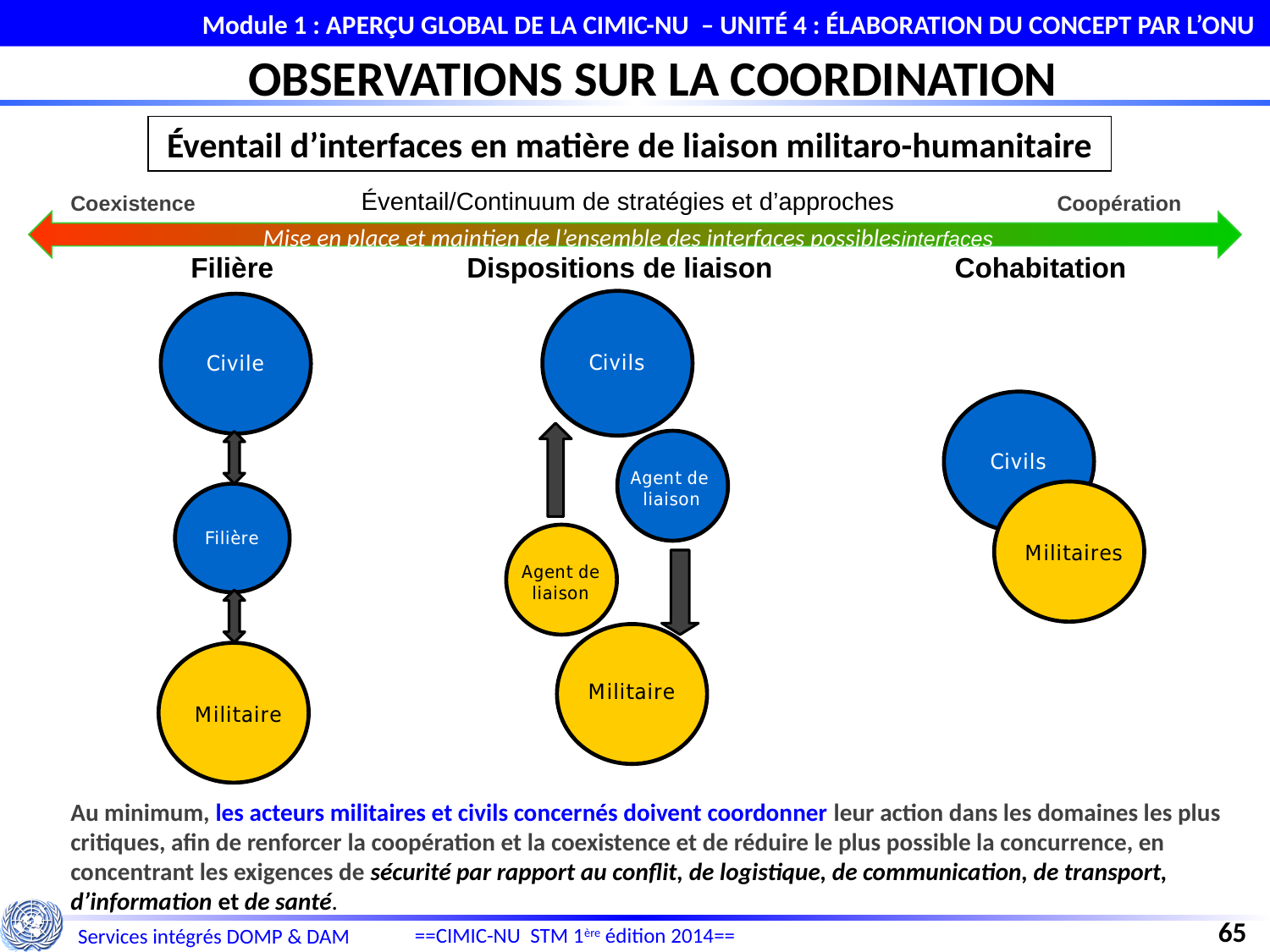

Module 1 : APERÇU GLOBAL DE LA CIMIC-NU  – UNITÉ 4 : ÉLABORATION DU CONCEPT PAR L’ONU
OBSERVATIONS SUR LA COORDINATION
Éventail d’interfaces en matière de liaison militaro-humanitaire
Éventail/Continuum de stratégies et d’approches
Coexistence
Coopération

Mise en place et maintien de l’ensemble des interfaces possiblesinterfaces
Filière
Cohabitation

Civils

Militaires
Dispositions de liaison

Civils

Civile

Militaire

Filière

Agent de
liaison

Agent de
liaison

Militaire
Au minimum, les acteurs militaires et civils concernés doivent coordonner leur action dans les domaines les plus critiques, afin de renforcer la coopération et la coexistence et de réduire le plus possible la concurrence, en concentrant les exigences de sécurité par rapport au conflit, de logistique, de communication, de transport, d’information et de santé.
65
==CIMIC-NU  STM 1ère édition 2014==
Services intégrés DOMP & DAM